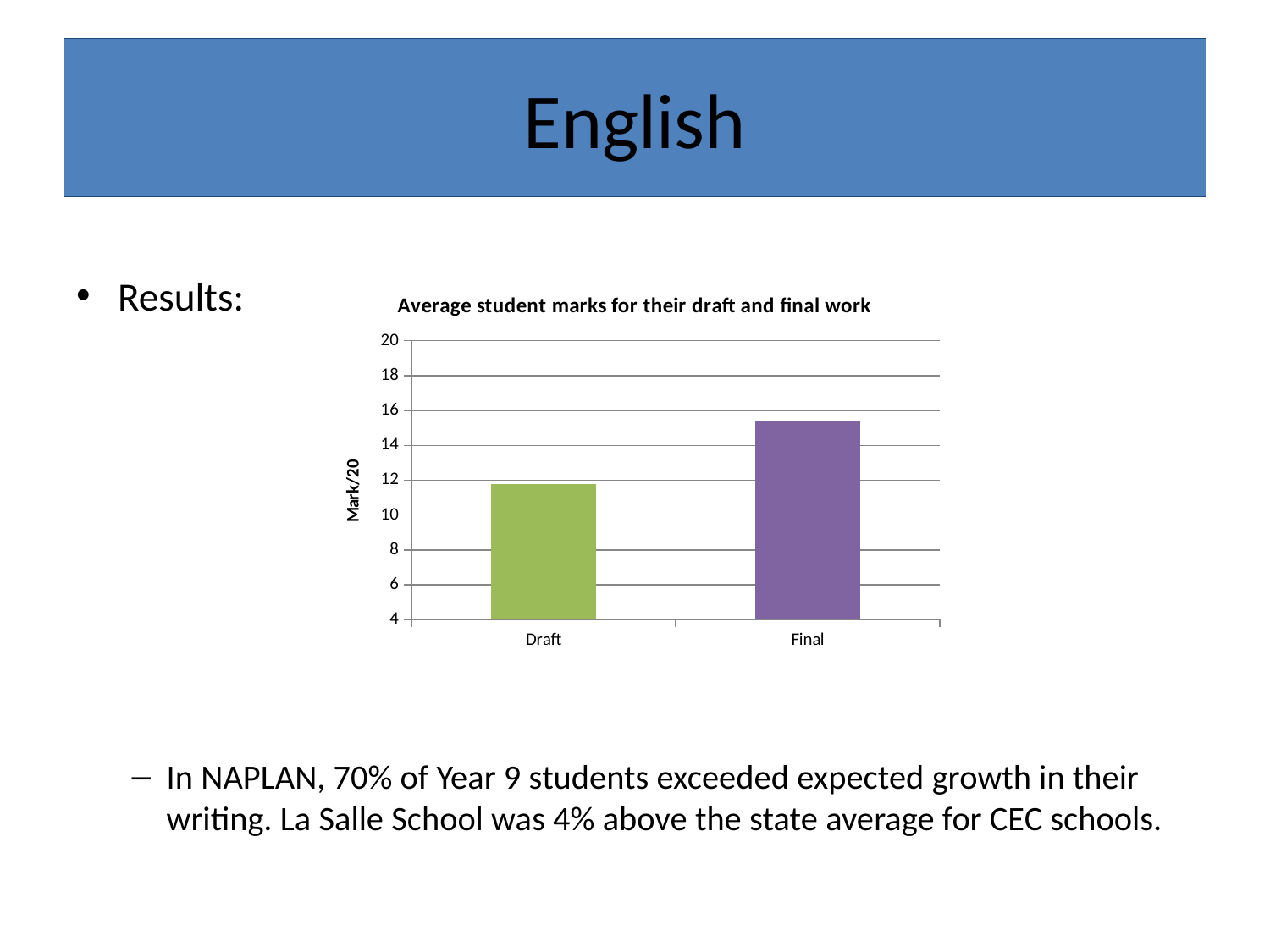

# English
Results:

In NAPLAN, 70% of Year 9 students exceeded expected growth in their writing. La Salle School was 4% above the state average for CEC schools.

### Chart: Average student marks for their draft and final work

| Category | Mean |
|---|---|
| Draft | 11.8 |
| Final | 15.4 |